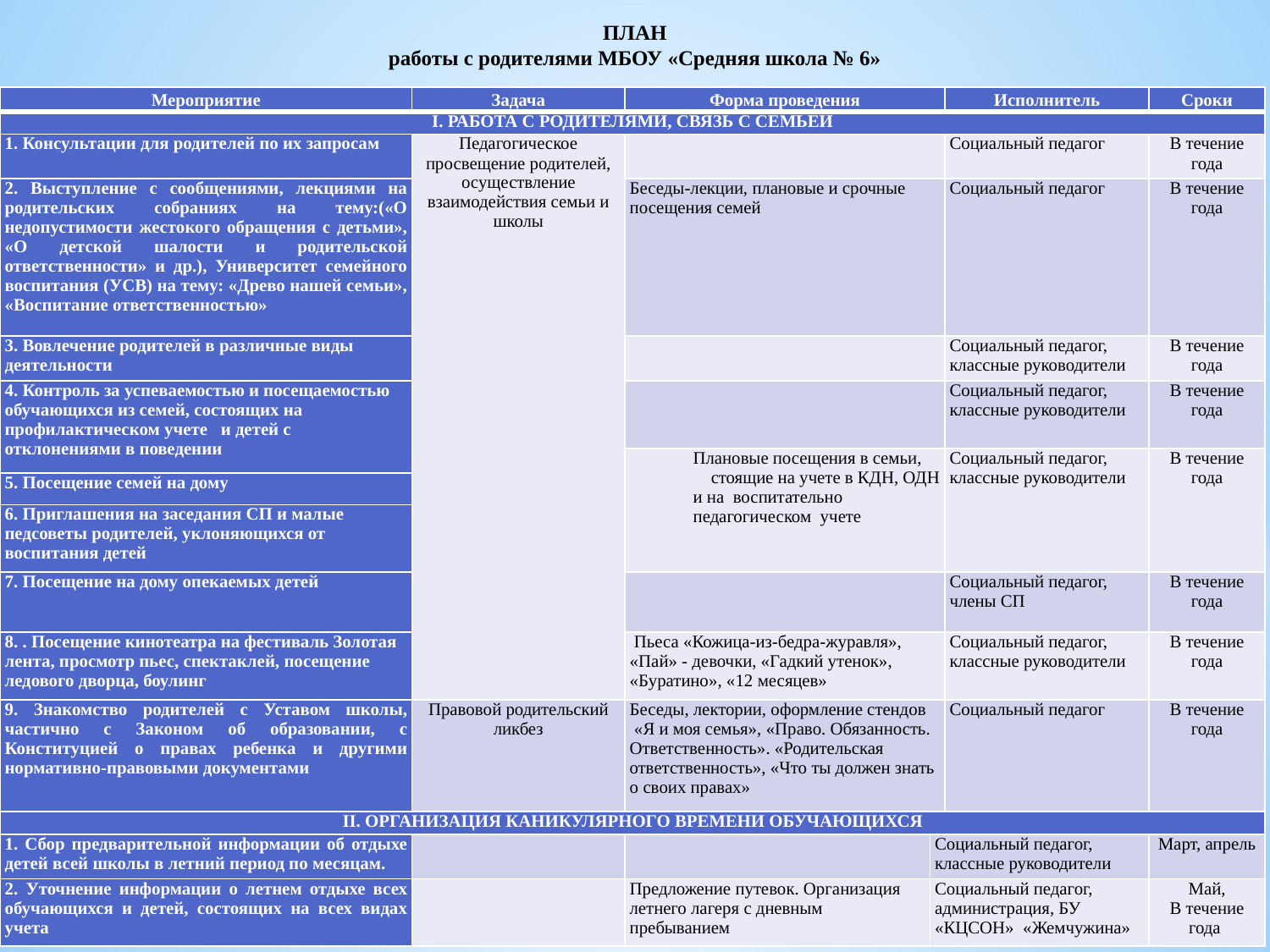

ПЛАН
работы с родителями МБОУ «Средняя школа № 6»
| Мероприятие | Задача | Форма проведения |  | Исполнитель | Сроки |
| --- | --- | --- | --- | --- | --- |
| I. РАБОТА С РОДИТЕЛЯМИ, СВЯЗЬ С СЕМЬЕЙ |  |  |  |  |  |
| 1. Консультации для родителей по их запросам | Педагогическое просвещение родителей, осуществление взаимодействия семьи и школы |  |  | Социальный педагог | В течение года |
| 2. Выступление с сообщениями, лекциями на родительских собраниях на тему:(«О недопустимости жестокого обращения с детьми», «О детской шалости и родительской ответственности» и др.), Университет семейного воспитания (УСВ) на тему: «Древо нашей семьи», «Воспитание ответственностью» |  | Беседы-лекции, плановые и срочные посещения семей |  | Социальный педагог | В течение года |
| 3. Вовлечение родителей в различные виды деятельности |  |  |  | Социальный педагог, классные руководители | В течение года |
| 4. Контроль за успеваемостью и посещаемостью обучающихся из семей, состоящих на профилактическом учете и детей с отклонениями в поведении |  |  |  | Социальный педагог, классные руководители | В течение года |
|  |  | Плановые посещения в семьи, стоящие на учете в КДН, ОДН и на воспитательно педагогическом учете |  | Социальный педагог, классные руководители | В течение года |
| 5. Посещение семей на дому |  |  |  |  |  |
| 6. Приглашения на заседания СП и малые педсоветы родителей, уклоняющихся от воспитания детей |  |  |  |  |  |
| 7. Посещение на дому опекаемых детей |  |  |  | Социальный педагог, члены СП | В течение года |
| 8. . Посещение кинотеатра на фестиваль Золотая лента, просмотр пьес, спектаклей, посещение ледового дворца, боулинг |  | Пьеса «Кожица-из-бедра-журавля», «Пай» - девочки, «Гадкий утенок», «Буратино», «12 месяцев» |  | Социальный педагог, классные руководители | В течение года |
| 9. Знакомство родителей с Уставом школы, частично с Законом об образовании, с Конституцией о правах ребенка и другими нормативно-правовыми документами | Правовой родительский ликбез | Беседы, лектории, оформление стендов  «Я и моя семья», «Право. Обязанность. Ответственность». «Родительская ответственность», «Что ты должен знать о своих правах» |  | Социальный педагог | В течение года |
| II. ОРГАНИЗАЦИЯ КАНИКУЛЯРНОГО ВРЕМЕНИ ОБУЧАЮЩИХСЯ |  |  |  |  |  |
| 1. Сбор предварительной информации об отдыхе детей всей школы в летний период по месяцам. |  |  | Социальный педагог, классные руководители |  | Март, апрель |
| 2. Уточнение информации о летнем отдыхе всех обучающихся и детей, состоящих на всех видах учета |  | Предложение путевок. Организация летнего лагеря с дневным пребыванием | Социальный педагог, администрация, БУ «КЦСОН» «Жемчужина» |  | Май, В течение года |